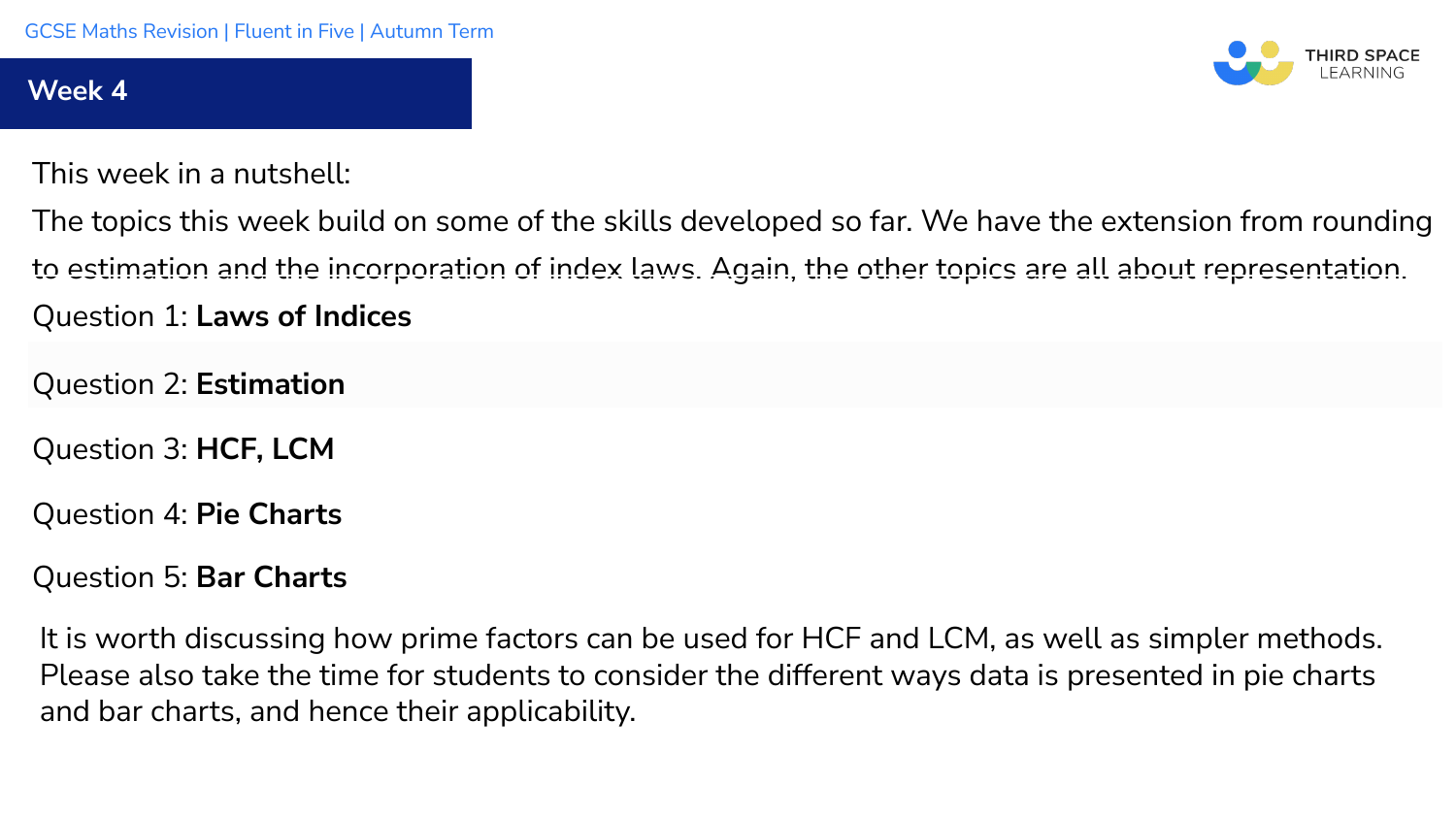

Week 4
| This week in a nutshell: The topics this week build on some of the skills developed so far. We have the extension from rounding to estimation and the incorporation of index laws. Again, the other topics are all about representation. |
| --- |
| Question 1: Laws of Indices |
| Question 2: Estimation |
| Question 3: HCF, LCM |
| Question 4: Pie Charts |
| Question 5: Bar Charts |
It is worth discussing how prime factors can be used for HCF and LCM, as well as simpler methods. Please also take the time for students to consider the different ways data is presented in pie charts and bar charts, and hence their applicability.